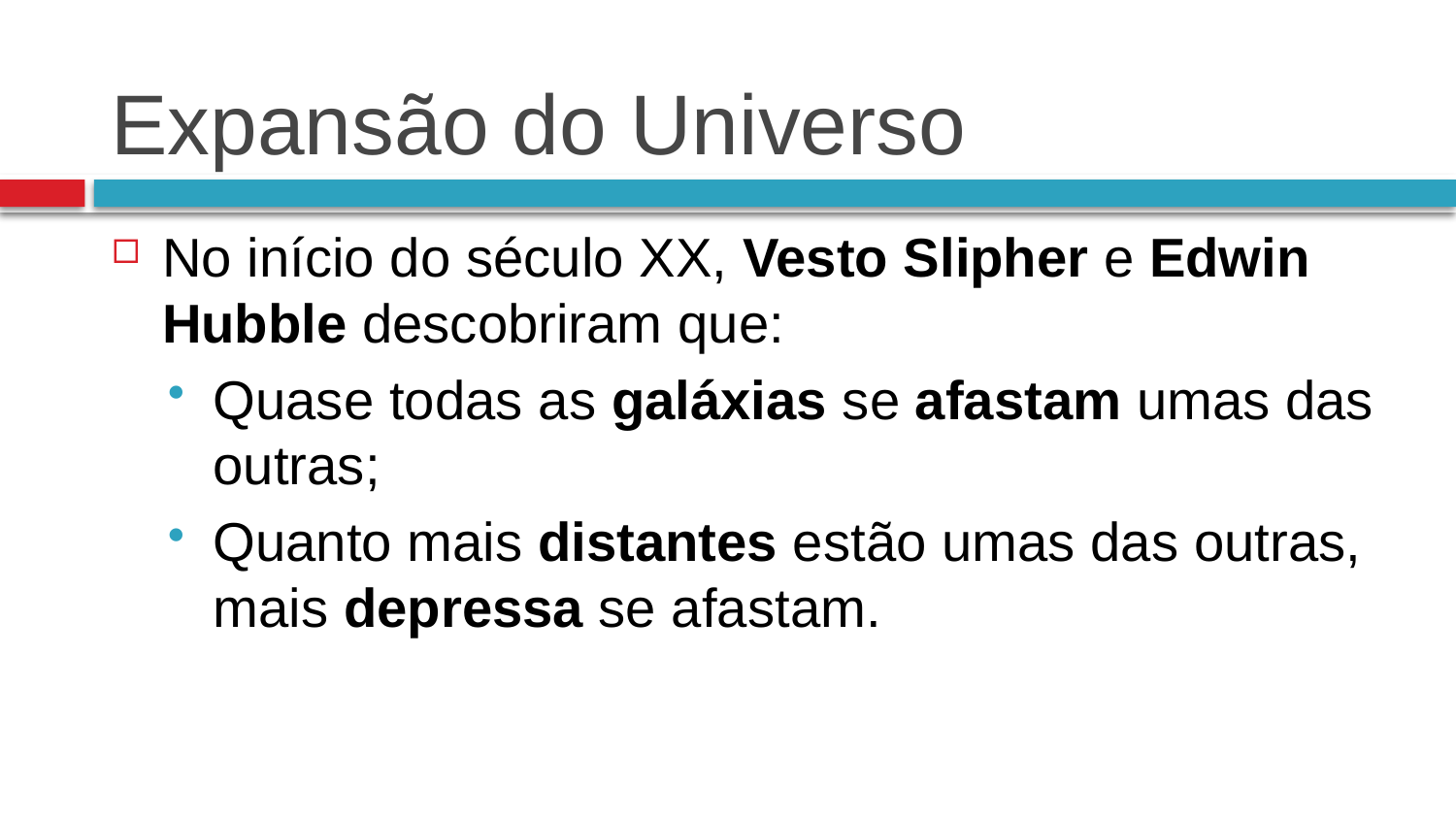

# Expansão do Universo
No início do século XX, Vesto Slipher e Edwin Hubble descobriram que:
Quase todas as galáxias se afastam umas das outras;
Quanto mais distantes estão umas das outras, mais depressa se afastam.